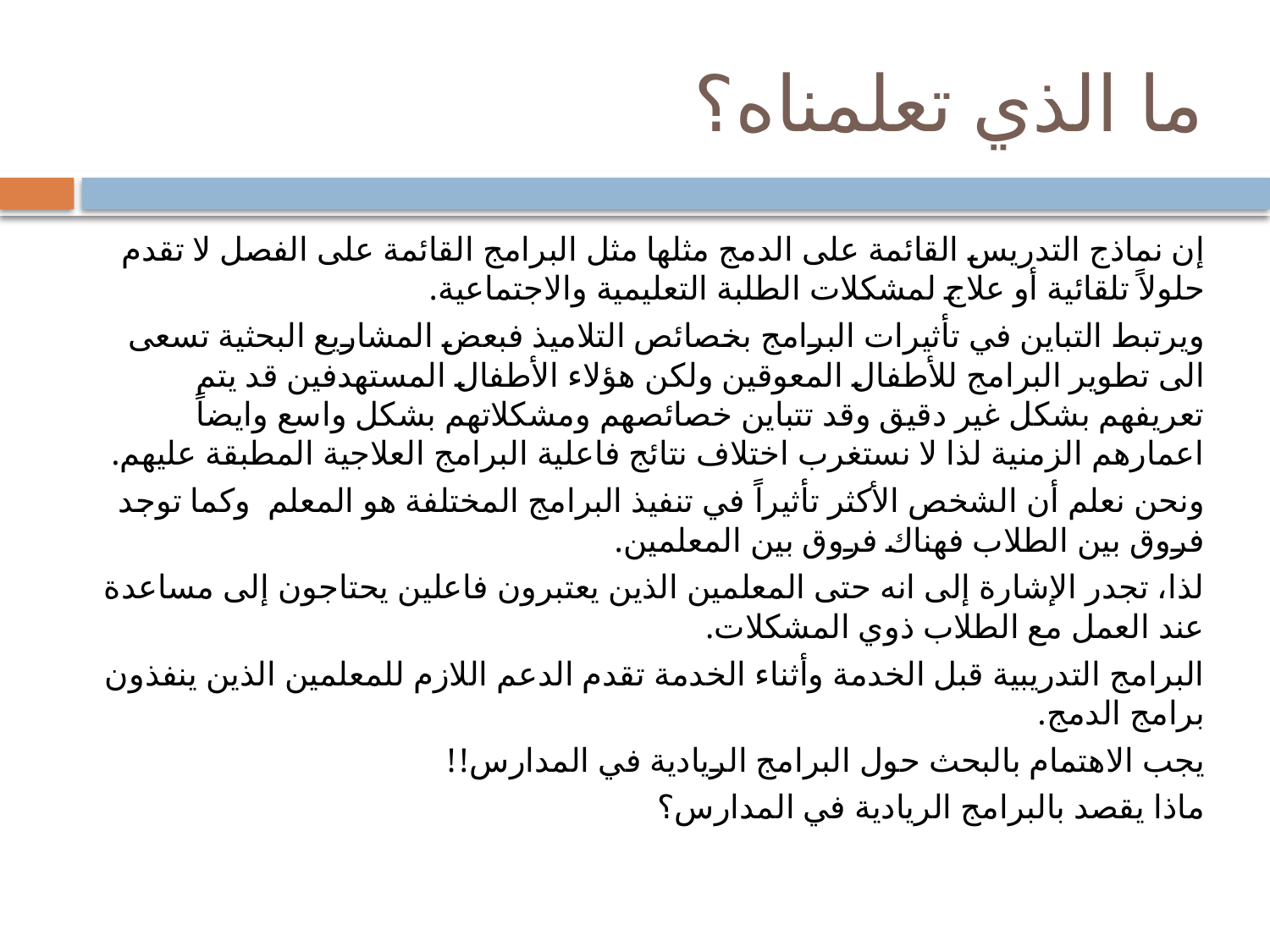

# ما الذي تعلمناه؟
إن نماذج التدريس القائمة على الدمج مثلها مثل البرامج القائمة على الفصل لا تقدم حلولاً تلقائية أو علاج لمشكلات الطلبة التعليمية والاجتماعية.
ويرتبط التباين في تأثيرات البرامج بخصائص التلاميذ فبعض المشاريع البحثية تسعى الى تطوير البرامج للأطفال المعوقين ولكن هؤلاء الأطفال المستهدفين قد يتم تعريفهم بشكل غير دقيق وقد تتباين خصائصهم ومشكلاتهم بشكل واسع وايضاً اعمارهم الزمنية لذا لا نستغرب اختلاف نتائج فاعلية البرامج العلاجية المطبقة عليهم.
ونحن نعلم أن الشخص الأكثر تأثيراً في تنفيذ البرامج المختلفة هو المعلم  وكما توجد فروق بين الطلاب فهناك فروق بين المعلمين.
لذا، تجدر الإشارة إلى انه حتى المعلمين الذين يعتبرون فاعلين يحتاجون إلى مساعدة عند العمل مع الطلاب ذوي المشكلات.
البرامج التدريبية قبل الخدمة وأثناء الخدمة تقدم الدعم اللازم للمعلمين الذين ينفذون برامج الدمج.
يجب الاهتمام بالبحث حول البرامج الريادية في المدارس!!
ماذا يقصد بالبرامج الريادية في المدارس؟